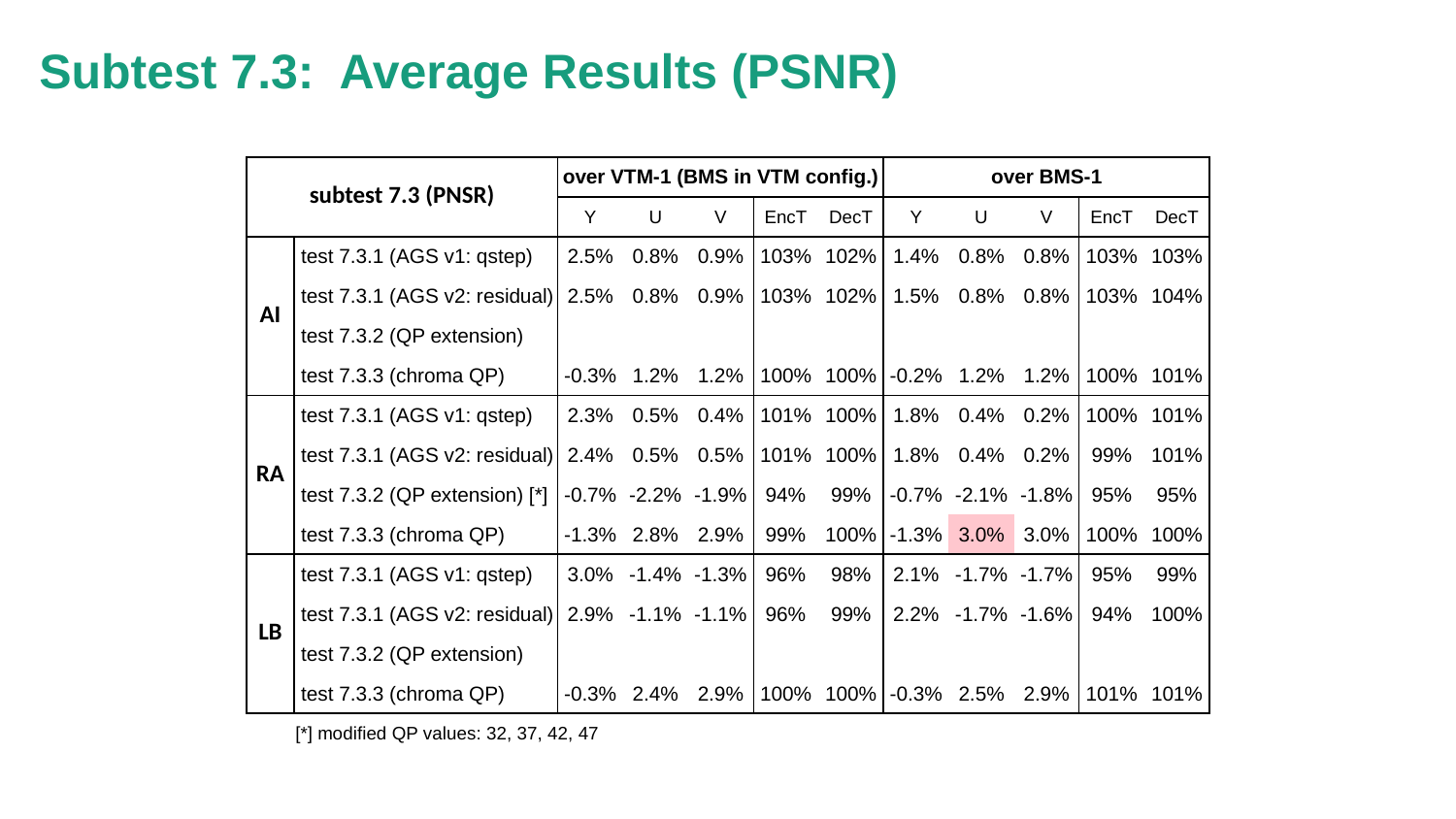

# Subtest 7.3:  Average Results (PSNR)
| subtest 7.3 (PNSR) |  | over VTM-1 (BMS in VTM config.) |  |  |  |  | over BMS-1 |  |  |  |  |
| --- | --- | --- | --- | --- | --- | --- | --- | --- | --- | --- | --- |
|  |  | Y | U | V | EncT | DecT | Y | U | V | EncT | DecT |
| AI | test 7.3.1 (AGS v1: qstep) | 2.5% | 0.8% | 0.9% | 103% | 102% | 1.4% | 0.8% | 0.8% | 103% | 103% |
|  | test 7.3.1 (AGS v2: residual) | 2.5% | 0.8% | 0.9% | 103% | 102% | 1.5% | 0.8% | 0.8% | 103% | 104% |
|  | test 7.3.2 (QP extension) |  |  |  |  |  |  |  |  |  |  |
|  | test 7.3.3 (chroma QP) | -0.3% | 1.2% | 1.2% | 100% | 100% | -0.2% | 1.2% | 1.2% | 100% | 101% |
| RA | test 7.3.1 (AGS v1: qstep) | 2.3% | 0.5% | 0.4% | 101% | 100% | 1.8% | 0.4% | 0.2% | 100% | 101% |
|  | test 7.3.1 (AGS v2: residual) | 2.4% | 0.5% | 0.5% | 101% | 100% | 1.8% | 0.4% | 0.2% | 99% | 101% |
|  | test 7.3.2 (QP extension) [\*] | -0.7% | -2.2% | -1.9% | 94% | 99% | -0.7% | -2.1% | -1.8% | 95% | 95% |
|  | test 7.3.3 (chroma QP) | -1.3% | 2.8% | 2.9% | 99% | 100% | -1.3% | 3.0% | 3.0% | 100% | 100% |
| LB | test 7.3.1 (AGS v1: qstep) | 3.0% | -1.4% | -1.3% | 96% | 98% | 2.1% | -1.7% | -1.7% | 95% | 99% |
|  | test 7.3.1 (AGS v2: residual) | 2.9% | -1.1% | -1.1% | 96% | 99% | 2.2% | -1.7% | -1.6% | 94% | 100% |
|  | test 7.3.2 (QP extension) |  |  |  |  |  |  |  |  |  |  |
|  | test 7.3.3 (chroma QP) | -0.3% | 2.4% | 2.9% | 100% | 100% | -0.3% | 2.5% | 2.9% | 101% | 101% |
|  | [\*] modified QP values: 32, 37, 42, 47 |  |  |  |  |  |  |  |  |  |  |